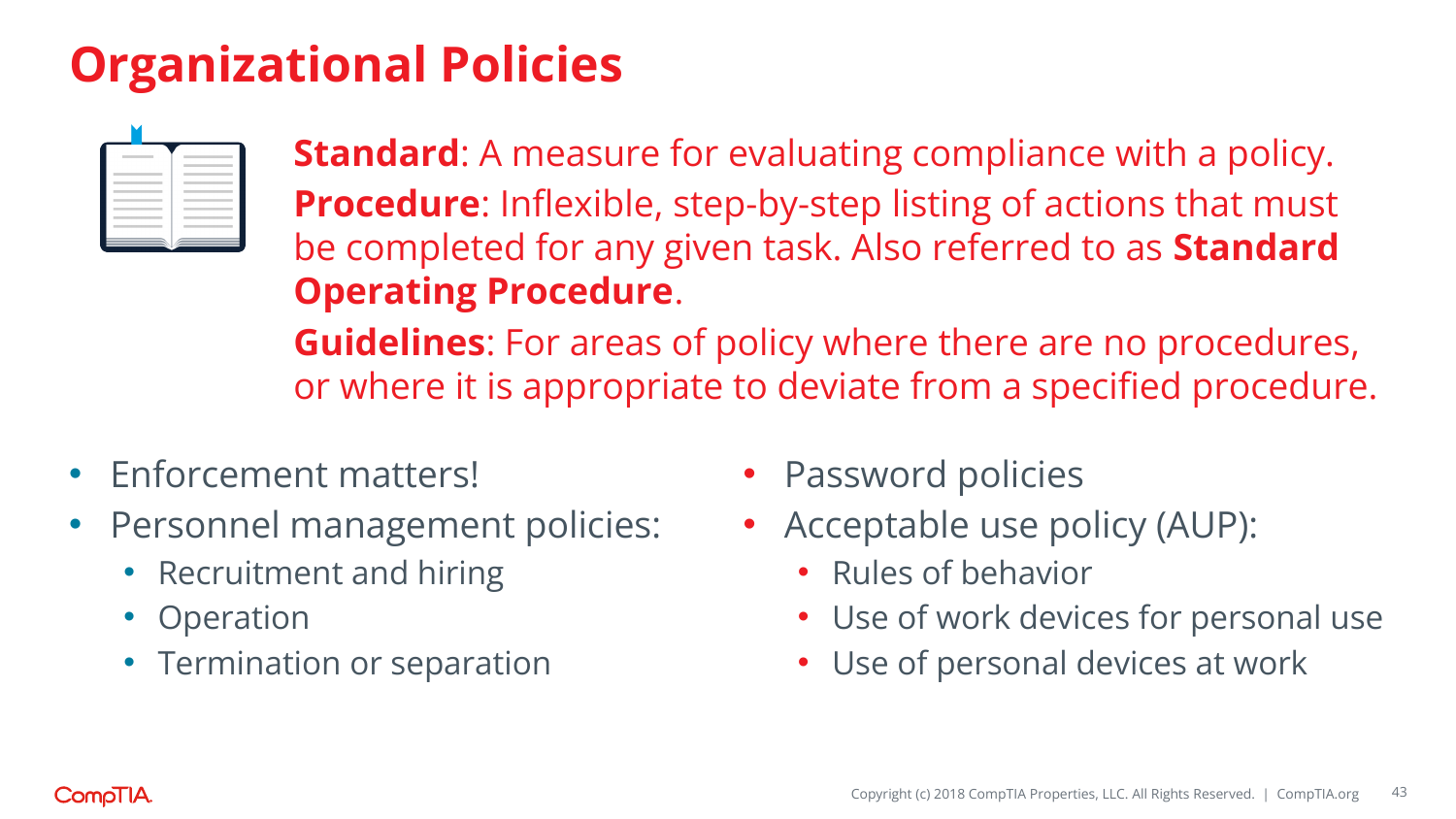

# Organizational Policies
Standard: A measure for evaluating compliance with a policy.
Procedure: Inflexible, step-by-step listing of actions that must be completed for any given task. Also referred to as Standard Operating Procedure.
Guidelines: For areas of policy where there are no procedures, or where it is appropriate to deviate from a specified procedure.
Password policies
Acceptable use policy (AUP):
Rules of behavior
Use of work devices for personal use
Use of personal devices at work
Enforcement matters!
Personnel management policies:
Recruitment and hiring
Operation
Termination or separation
43